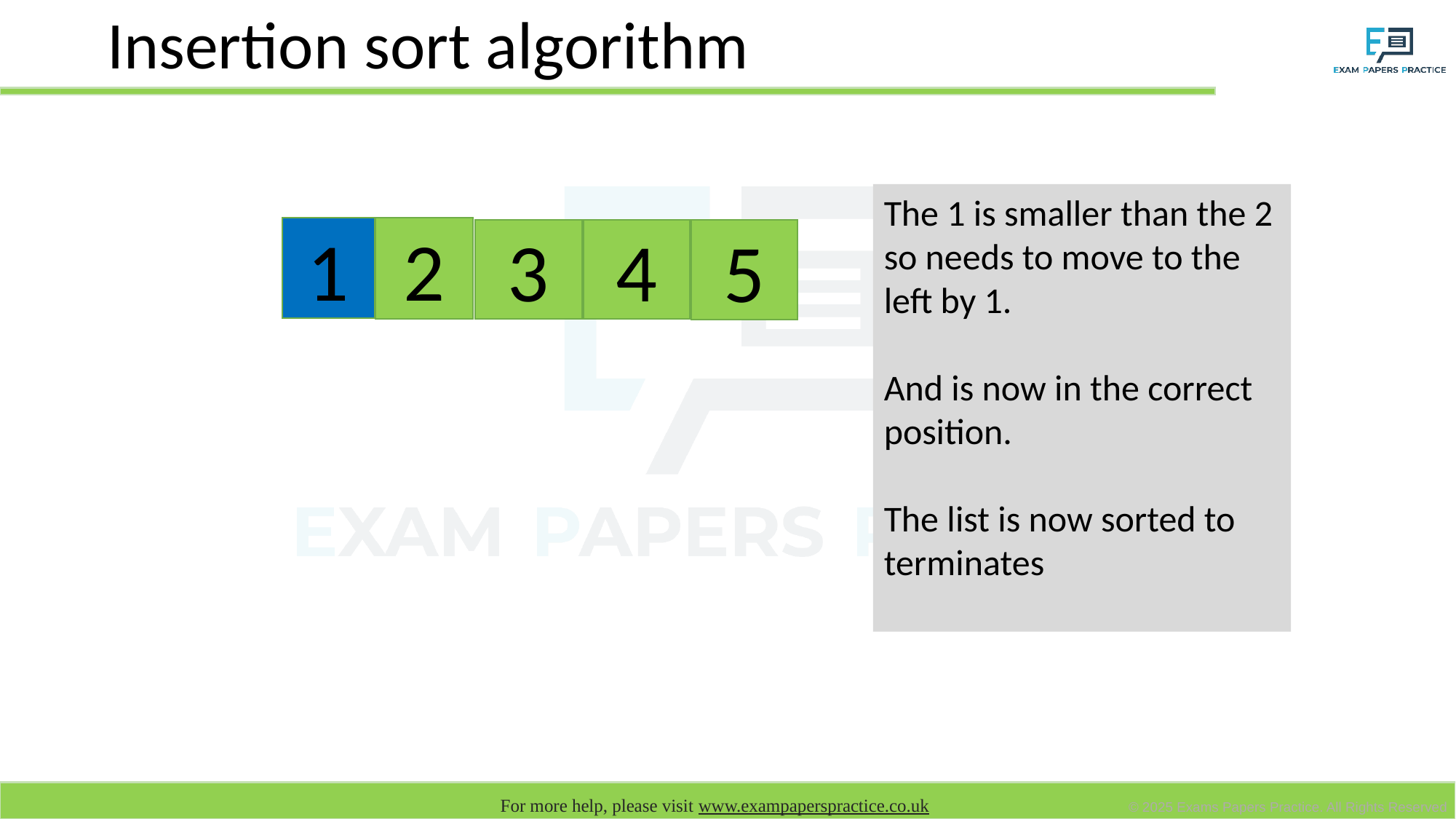

# Insertion sort algorithm
The 1 is smaller than the 2 so needs to move to the left by 1.

And is now in the correct position.

The list is now sorted to terminates

2
1
3
4
5